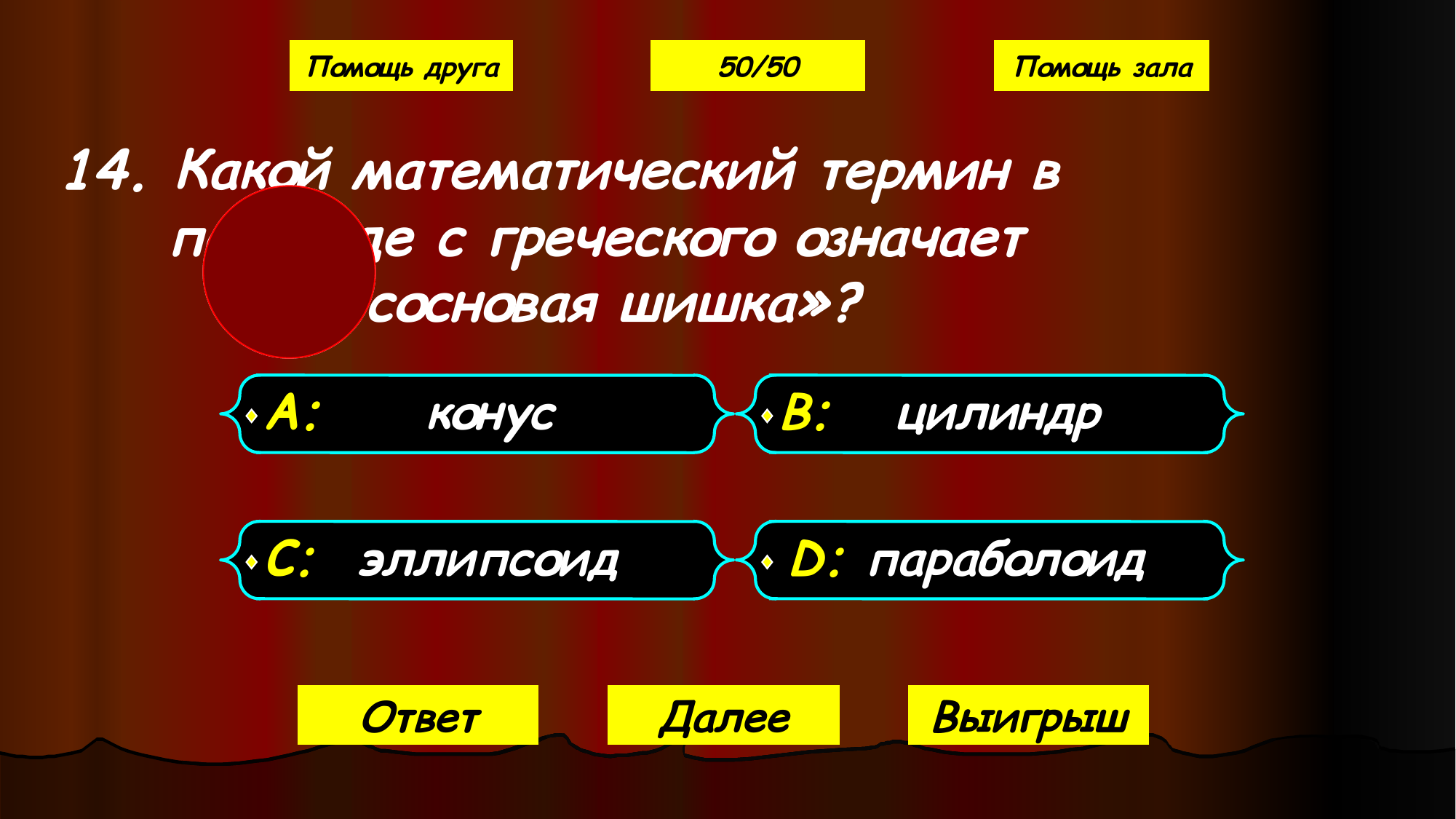

Помощь друга
50/50
Помощь зала
 14. Какой математический термин в переводе с греческого означает «сосновая шишка»?

А:     конус
В:   цилиндр

С:  эллипсоид

D: параболоид

Ответ
Далее
Выигрыш